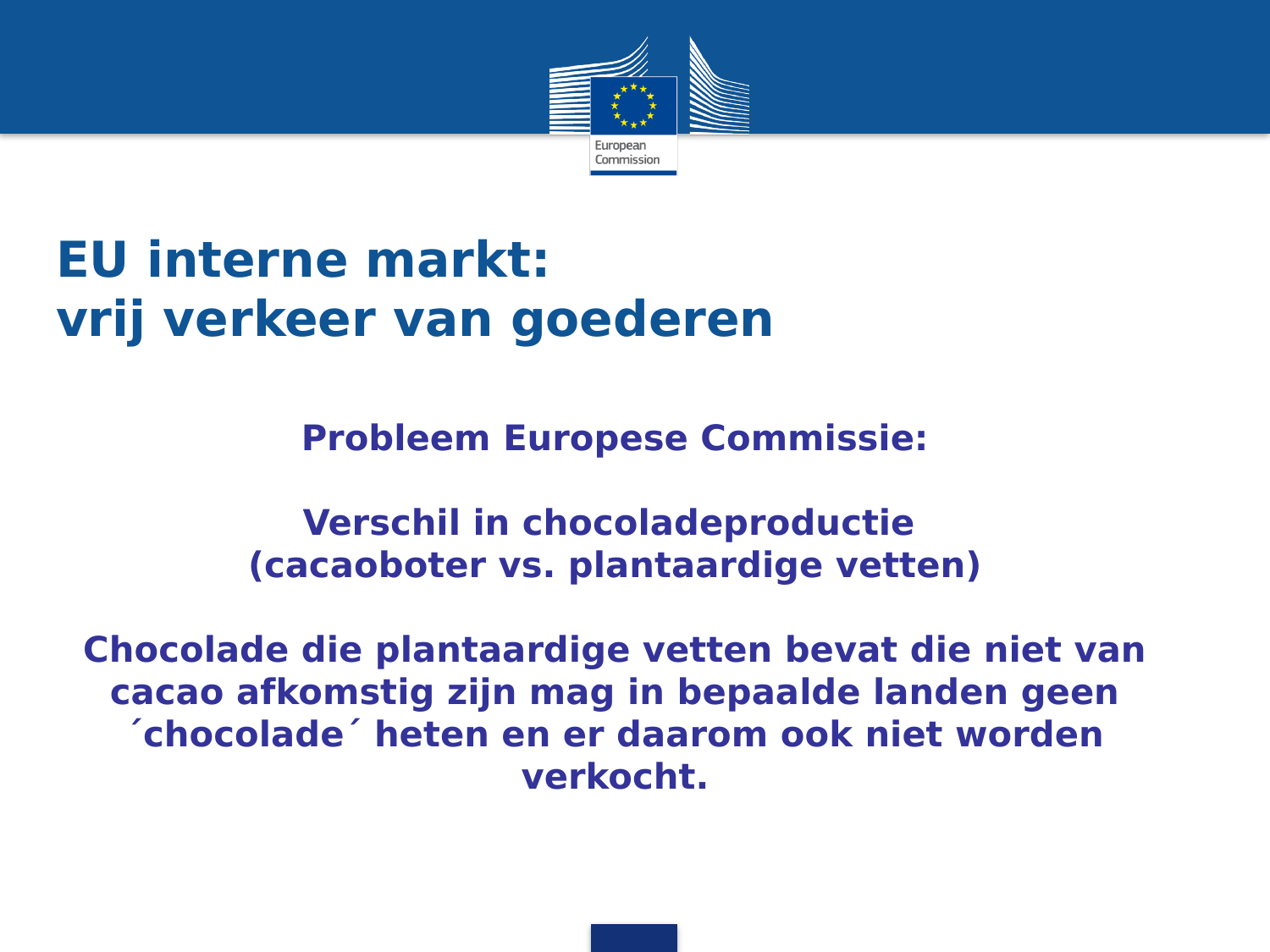

EU interne markt:
vrij verkeer van goederen
Probleem Europese Commissie:
Verschil in chocoladeproductie
(cacaoboter vs. plantaardige vetten)
Chocolade die plantaardige vetten bevat die niet van cacao afkomstig zijn mag in bepaalde landen geen ´chocolade´ heten en er daarom ook niet worden verkocht.